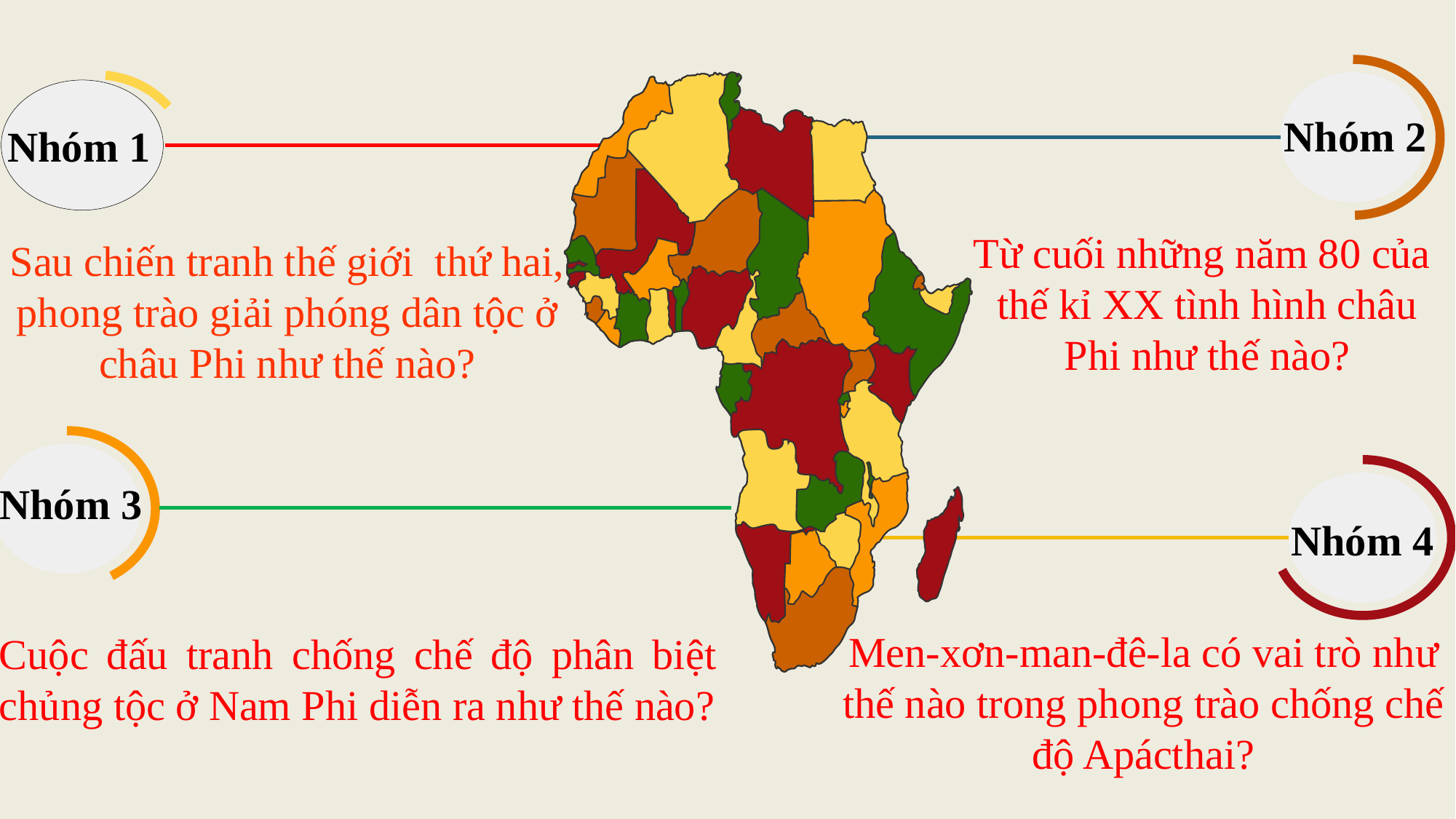

Nhóm 2

Nhóm 1
Từ cuối những năm 80 của
thế kỉ XX tình hình châu Phi như thế nào?
Sau chiến tranh thế giới  thứ hai, phong trào giải phóng dân tộc ở châu Phi như thế nào?

Nhóm 3

Nhóm 4
Men-xơn-man-đê-la có vai trò như thế nào trong phong trào chống chế độ Apácthai?
Cuộc đấu tranh chống chế độ phân biệt chủng tộc ở Nam Phi diễn ra như thế nào?